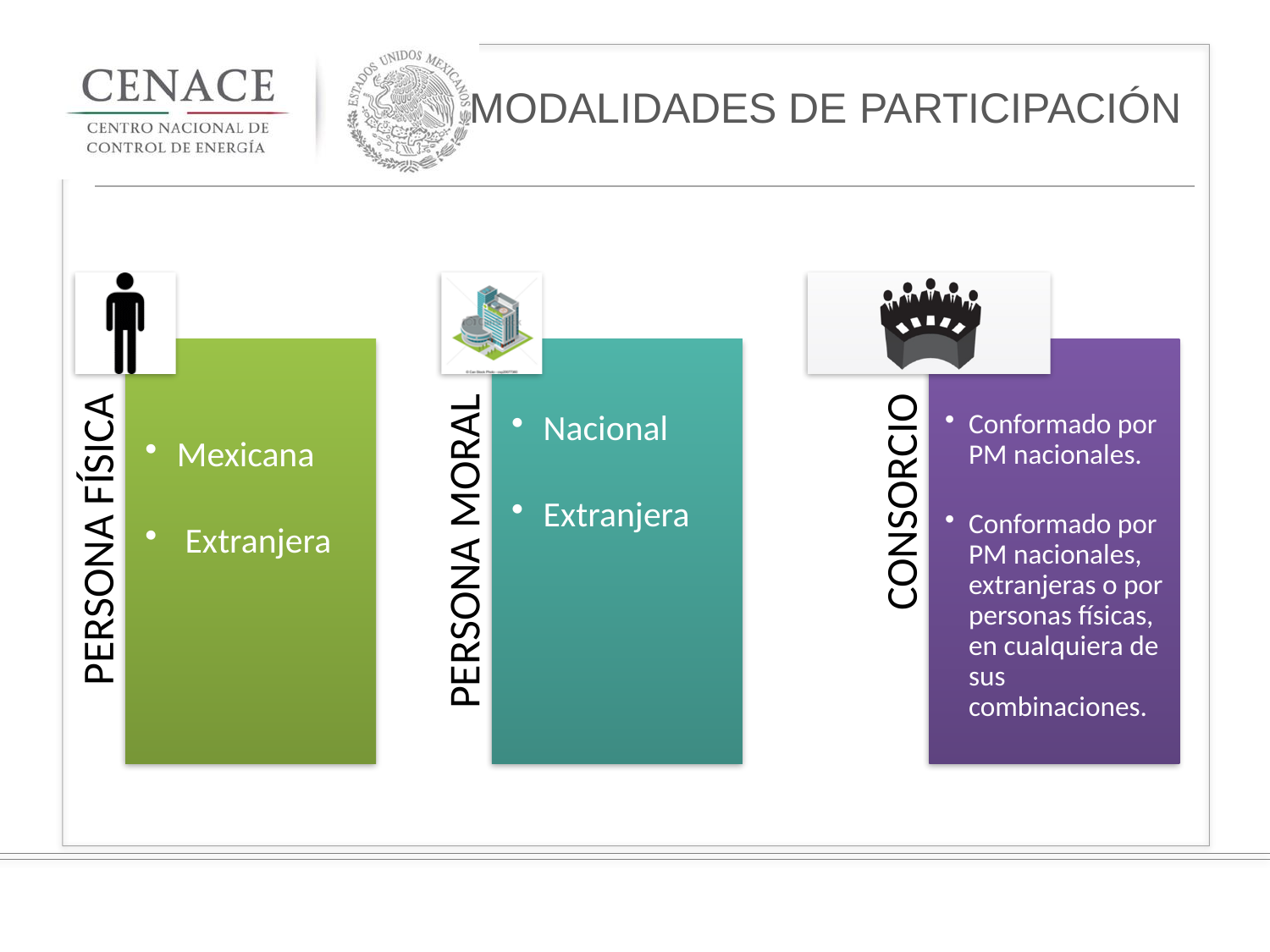

# MODALIDADES DE PARTICIPACIÓN
PERSONA FÍSICA

Mexicana

 Extranjera
PERSONA MORAL

Nacional

Extranjera
CONSORCIO

Conformado por PM nacionales.

Conformado por PM nacionales, extranjeras o por personas físicas, en cualquiera de sus combinaciones.